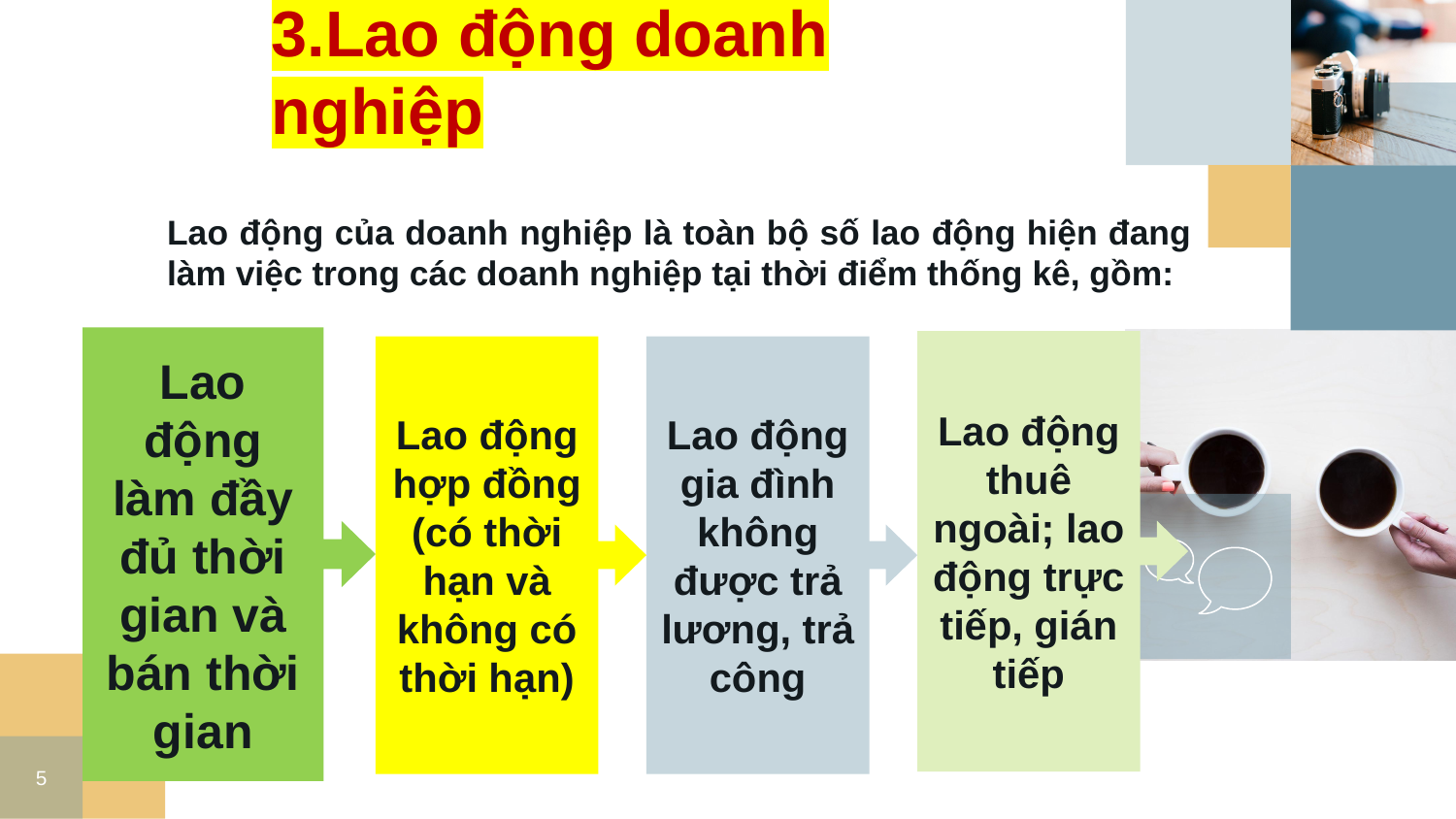

# 3.Lao động doanh nghiệp
Lao động của doanh nghiệp là toàn bộ số lao động hiện đang làm việc trong các doanh nghiệp tại thời điểm thống kê, gồm:
Lao động làm đầy đủ thời gian và bán thời gian
Lao động thuê ngoài; lao động trực tiếp, gián tiếp
Lao động hợp đồng (có thời hạn và không có thời hạn)
Lao động gia đình không được trả lương, trả công
5